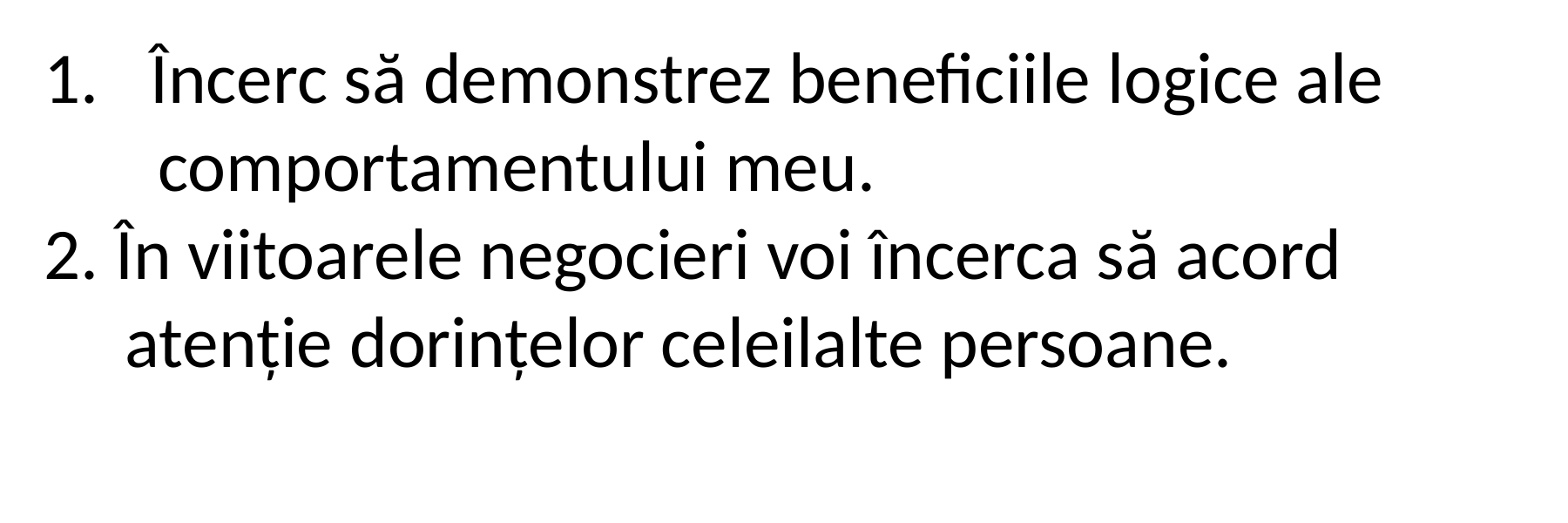

Încerc să demonstrez beneficiile logice ale
       comportamentului meu.
2. În viitoarele negocieri voi încerca să acord
     atenție dorințelor celeilalte persoane.